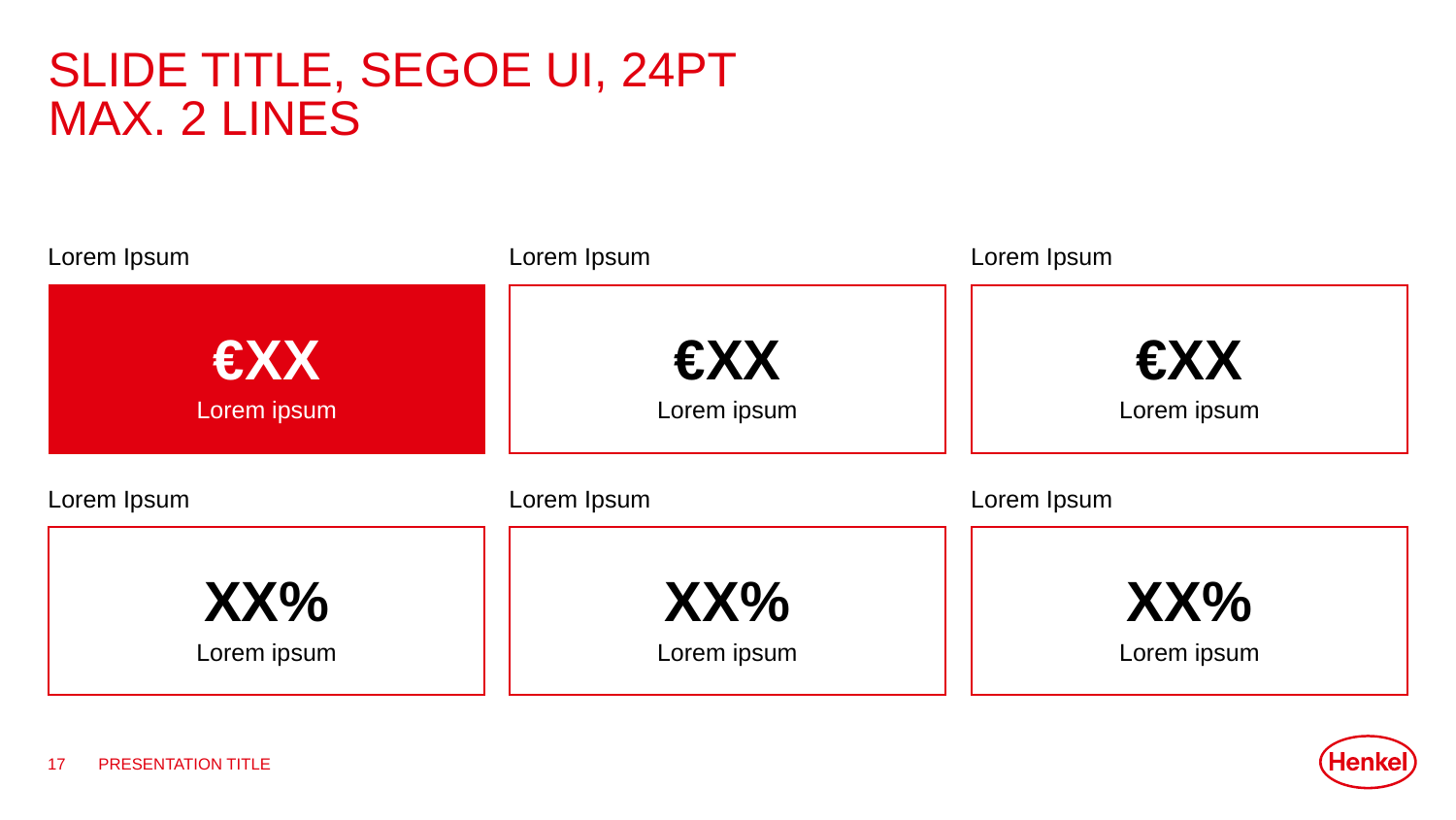

# Slide Title, Segoe UI, 24pt Max. 2 Lines
Lorem Ipsum
Lorem Ipsum
Lorem Ipsum
€XX
Lorem ipsum
€XX
Lorem ipsum
€XX
Lorem ipsum
Lorem Ipsum
Lorem Ipsum
Lorem Ipsum
XX%
Lorem ipsum
XX%
Lorem ipsum
XX%
Lorem ipsum
17
Presentation title